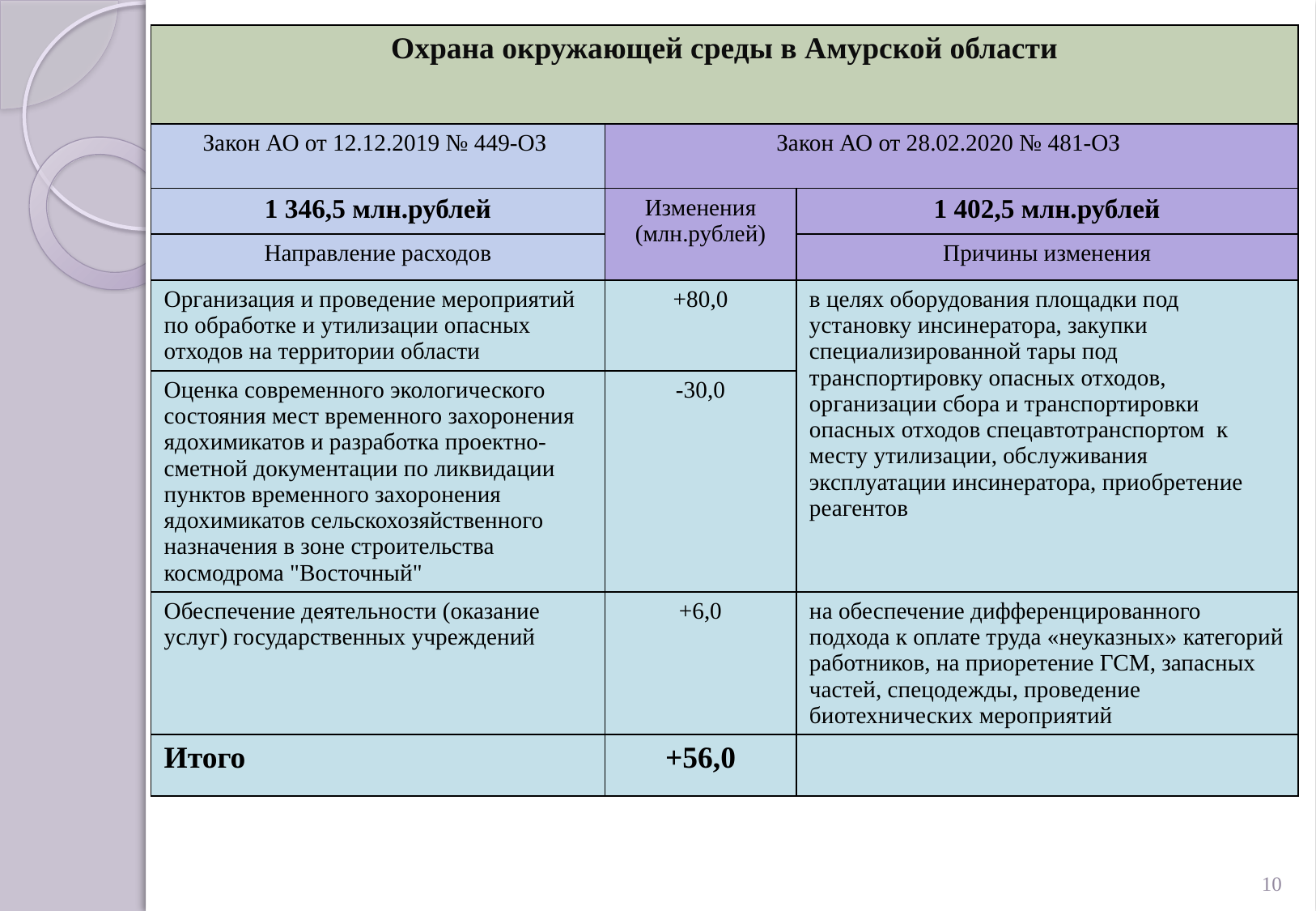

| Охрана окружающей среды в Амурской области |  |  |
| --- | --- | --- |
| Закон АО от 12.12.2019 № 449-ОЗ | Закон АО от 28.02.2020 № 481-ОЗ |  |
| 1 346,5 млн.рублей | Изменения (млн.рублей) | 1 402,5 млн.рублей |
| Направление расходов |  | Причины изменения |
| Организация и проведение мероприятий по обработке и утилизации опасных отходов на территории области | +80,0 | в целях оборудования площадки под установку инсинератора, закупки специализированной тары под транспортировку опасных отходов, организации сбора и транспортировки опасных отходов спецавтотранспортом к месту утилизации, обслуживания эксплуатации инсинератора, приобретение реагентов |
| Оценка современного экологического состояния мест временного захоронения ядохимикатов и разработка проектно-сметной документации по ликвидации пунктов временного захоронения ядохимикатов сельскохозяйственного назначения в зоне строительства космодрома "Восточный" | -30,0 |  |
| Обеспечение деятельности (оказание услуг) государственных учреждений | +6,0 | на обеспечение дифференцированного подхода к оплате труда «неуказных» категорий работников, на приоретение ГСМ, запасных частей, спецодежды, проведение биотехнических мероприятий |
| Итого | +56,0 |  |
10